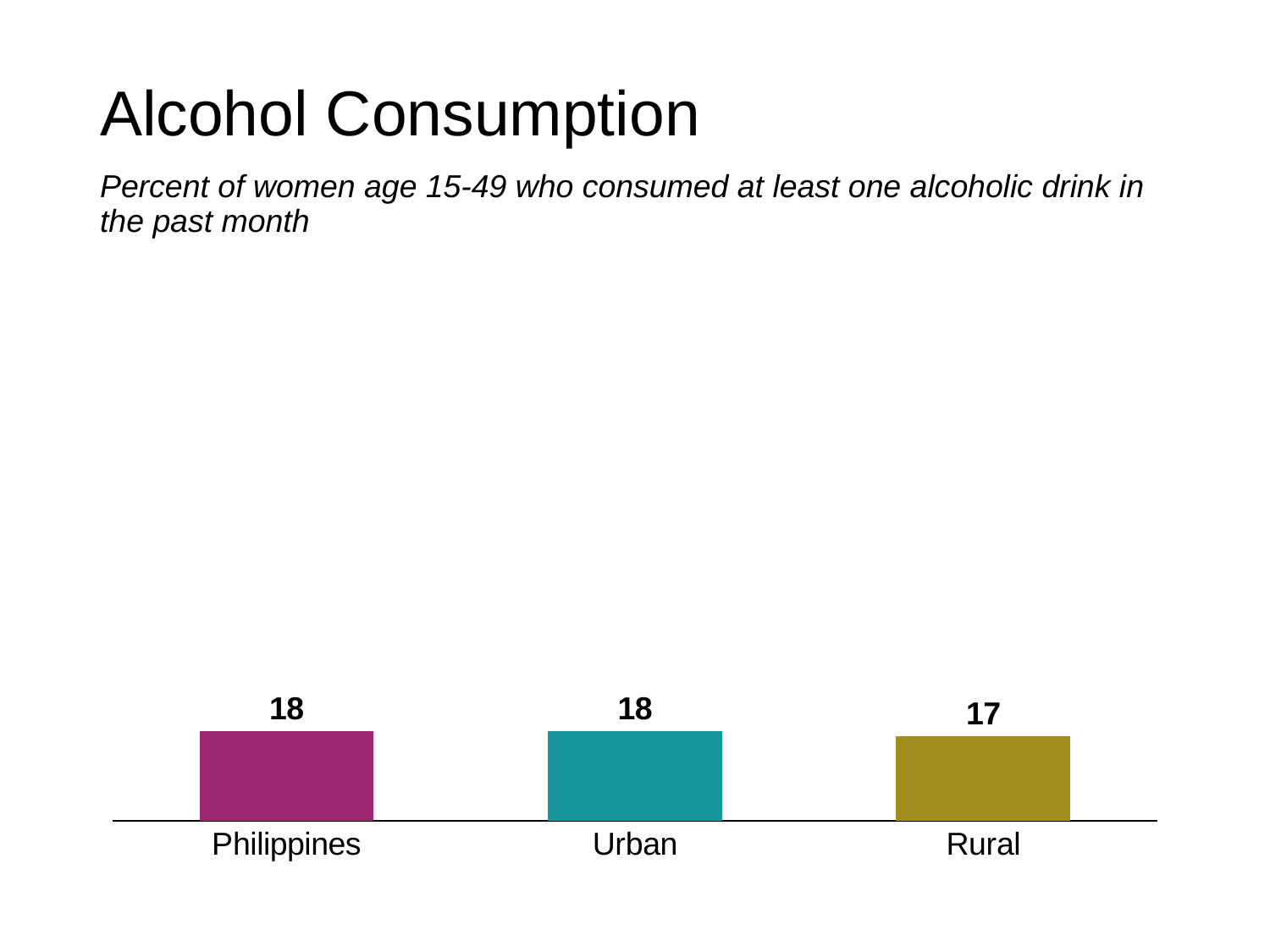

# Alcohol Consumption
Percent of women age 15-49 who consumed at least one alcoholic drink in the past month

### Chart

| Category | Women |
|---|---|
| Philippines | 18.0 |
| Urban | 18.0 |
| Rural | 17.0 |